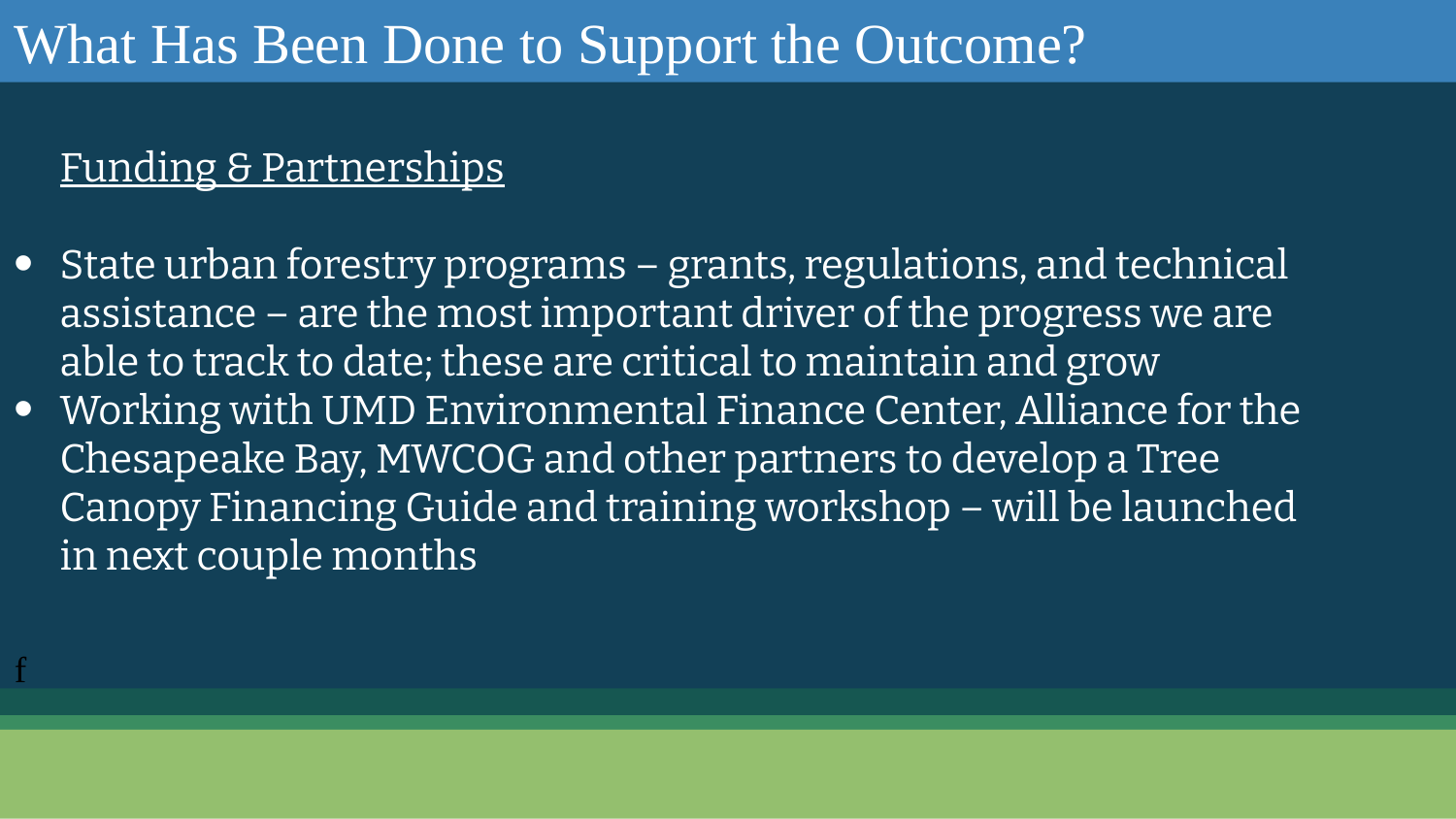

What Has Been Done to Support the Outcome?
Funding & Partnerships

State urban forestry programs – grants, regulations, and technical assistance – are the most important driver of the progress we are able to track to date; these are critical to maintain and grow
Working with UMD Environmental Finance Center, Alliance for the Chesapeake Bay, MWCOG and other partners to develop a Tree Canopy Financing Guide and training workshop – will be launched in next couple months

f